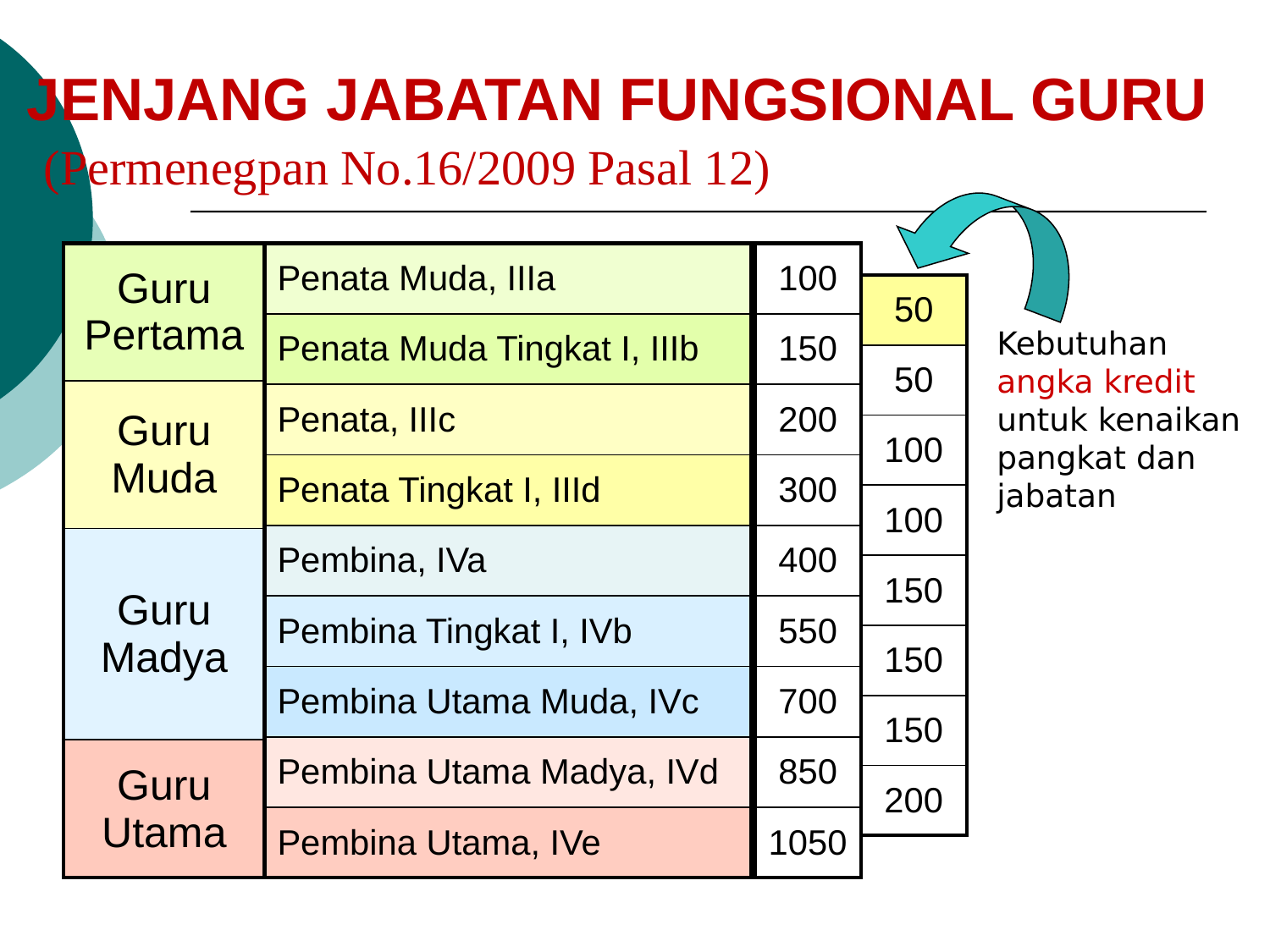

# JENJANG JABATAN FUNGSIONAL GURU (Permenegpan No.16/2009 Pasal 12)

| Guru Pertama |
| --- |
| Guru Muda |
| Guru Madya |
| Guru Utama |
| Penata Muda, IIIa |
| --- |
| Penata Muda Tingkat I, IIIb |
| Penata, IIIc |
| Penata Tingkat I, IIId |
| Pembina, IVa |
| Pembina Tingkat I, IVb |
| Pembina Utama Muda, IVc |
| Pembina Utama Madya, IVd |
| Pembina Utama, IVe |
| 100 |
| --- |
| 150 |
| 200 |
| 300 |
| 400 |
| 550 |
| 700 |
| 850 |
| 1050 |
| 50 |
| --- |
| 50 |
| 100 |
| 100 |
| 150 |
| 150 |
| 150 |
| 200 |
Kebutuhan angka kredit untuk kenaikan pangkat dan jabatan